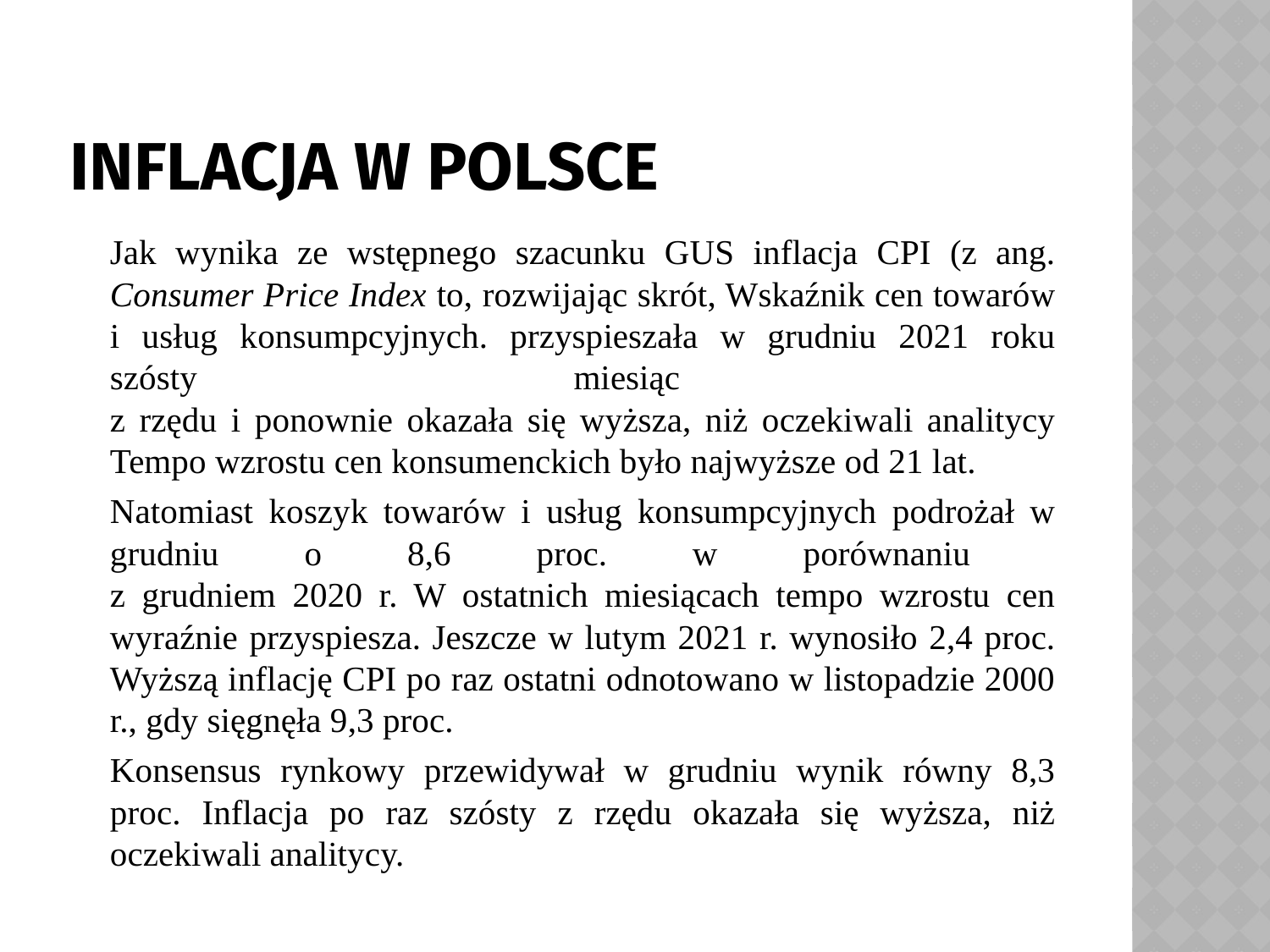

# Inflacja w Polsce
	Jak wynika ze wstępnego szacunku GUS inflacja CPI (z ang. Consumer Price Index to, rozwijając skrót, Wskaźnik cen towarów i usług konsumpcyjnych. przyspieszała w grudniu 2021 roku szósty miesiąc
z rzędu i ponownie okazała się wyższa, niż oczekiwali analitycy Tempo wzrostu cen konsumenckich było najwyższe od 21 lat.
	Natomiast koszyk towarów i usług konsumpcyjnych podrożał w grudniu o 8,6 proc. w porównaniu
z grudniem 2020 r. W ostatnich miesiącach tempo wzrostu cen wyraźnie przyspiesza. Jeszcze w lutym 2021 r. wynosiło 2,4 proc. Wyższą inflację CPI po raz ostatni odnotowano w listopadzie 2000 r., gdy sięgnęła 9,3 proc.
	Konsensus rynkowy przewidywał w grudniu wynik równy 8,3 proc. Inflacja po raz szósty z rzędu okazała się wyższa, niż oczekiwali analitycy.